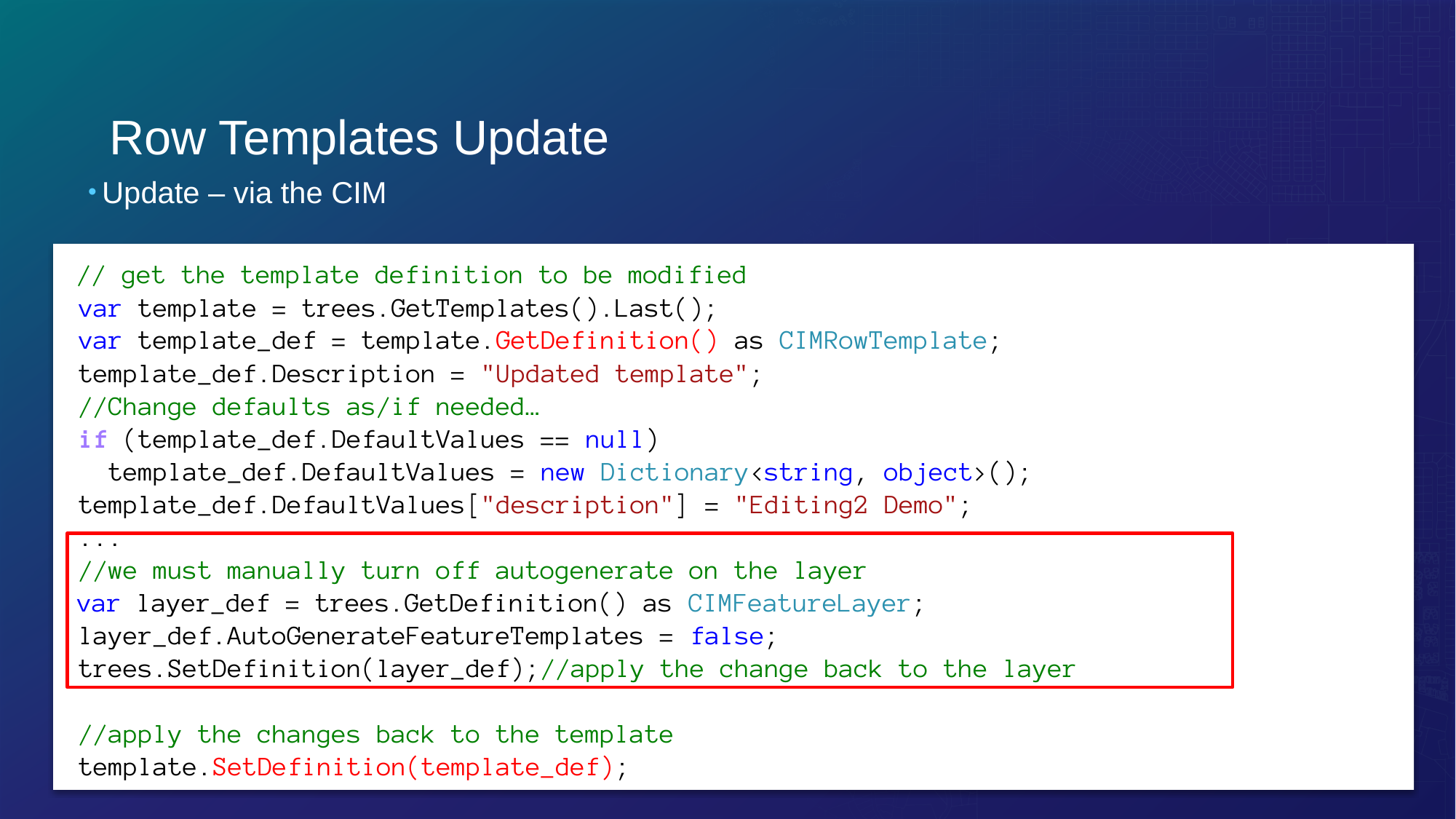

# Row Templates Update
Update – via the CIM

 // get the template definition to be modified
 var template = trees.GetTemplates().Last();
 var template_def = template.GetDefinition() as CIMRowTemplate;
 template_def.Description = "Updated template";
 //Change defaults as/if needed…
 if (template_def.DefaultValues == null)
   template_def.DefaultValues = new Dictionary<string, object>();
 template_def.DefaultValues["description"] = "Editing2 Demo";
 ...
 //we must manually turn off autogenerate on the layer
 var layer_def = trees.GetDefinition() as CIMFeatureLayer;
 layer_def.AutoGenerateFeatureTemplates = false;
 trees.SetDefinition(layer_def);//apply the change back to the layer

 //apply the changes back to the template
 template.SetDefinition(template_def);